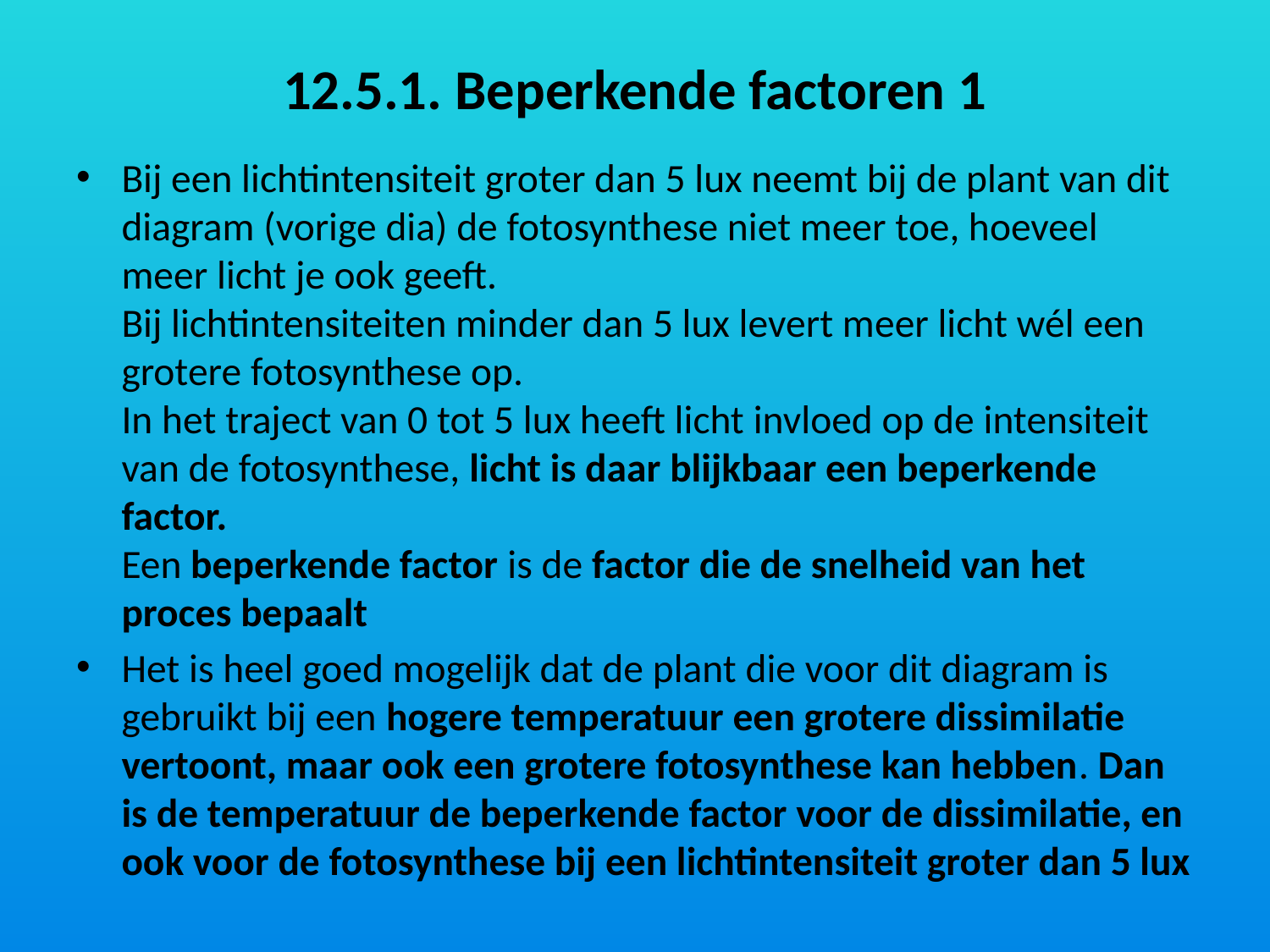

# 12.5.1. Beperkende factoren 1
Bij een lichtintensiteit groter dan 5 lux neemt bij de plant van dit diagram (vorige dia) de fotosynthese niet meer toe, hoeveel meer licht je ook geeft.
Bij lichtintensiteiten minder dan 5 lux levert meer licht wél een grotere fotosynthese op.
In het traject van 0 tot 5 lux heeft licht invloed op de intensiteit van de fotosynthese, licht is daar blijkbaar een beperkende factor.
Een beperkende factor is de factor die de snelheid van het proces bepaalt
Het is heel goed mogelijk dat de plant die voor dit diagram is gebruikt bij een hogere temperatuur een grotere dissimilatie vertoont, maar ook een grotere fotosynthese kan hebben. Dan is de temperatuur de beperkende factor voor de dissimilatie, en ook voor de fotosynthese bij een lichtintensiteit groter dan 5 lux